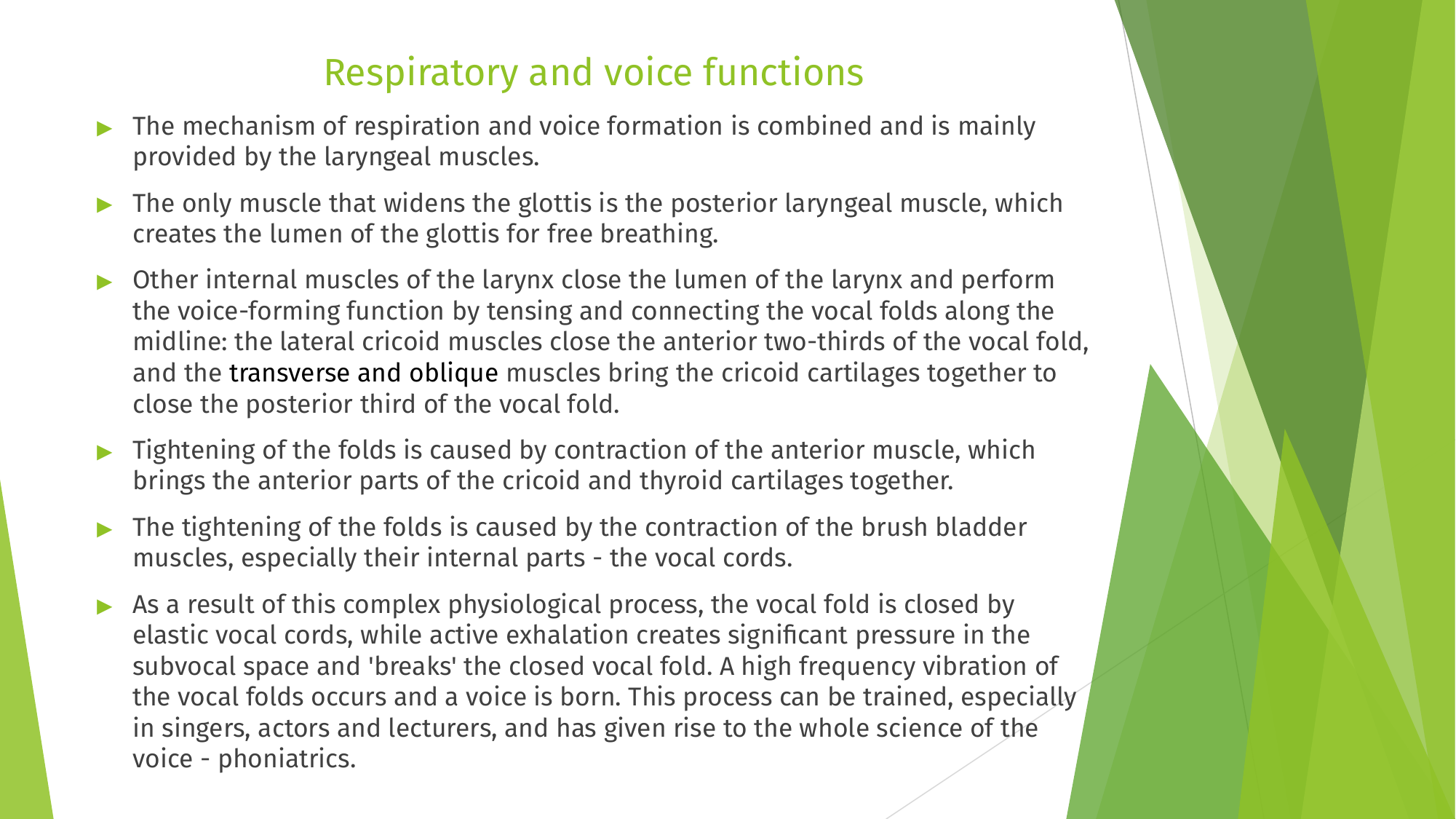

# Respiratory and voice functions
The mechanism of respiration and voice formation is combined and is mainly provided by the laryngeal muscles.
The only muscle that widens the glottis is the posterior laryngeal muscle, which creates the lumen of the glottis for free breathing.
Other internal muscles of the larynx close the lumen of the larynx and perform the voice-forming function by tensing and connecting the vocal folds along the midline: the lateral cricoid muscles close the anterior two-thirds of the vocal fold, and the transverse and oblique muscles bring the cricoid cartilages together to close the posterior third of the vocal fold.
Tightening of the folds is caused by contraction of the anterior muscle, which brings the anterior parts of the cricoid and thyroid cartilages together.
The tightening of the folds is caused by the contraction of the brush bladder muscles, especially their internal parts - the vocal cords.
As a result of this complex physiological process, the vocal fold is closed by elastic vocal cords, while active exhalation creates significant pressure in the subvocal space and 'breaks' the closed vocal fold. A high frequency vibration of the vocal folds occurs and a voice is born. This process can be trained, especially in singers, actors and lecturers, and has given rise to the whole science of the voice - phoniatrics.